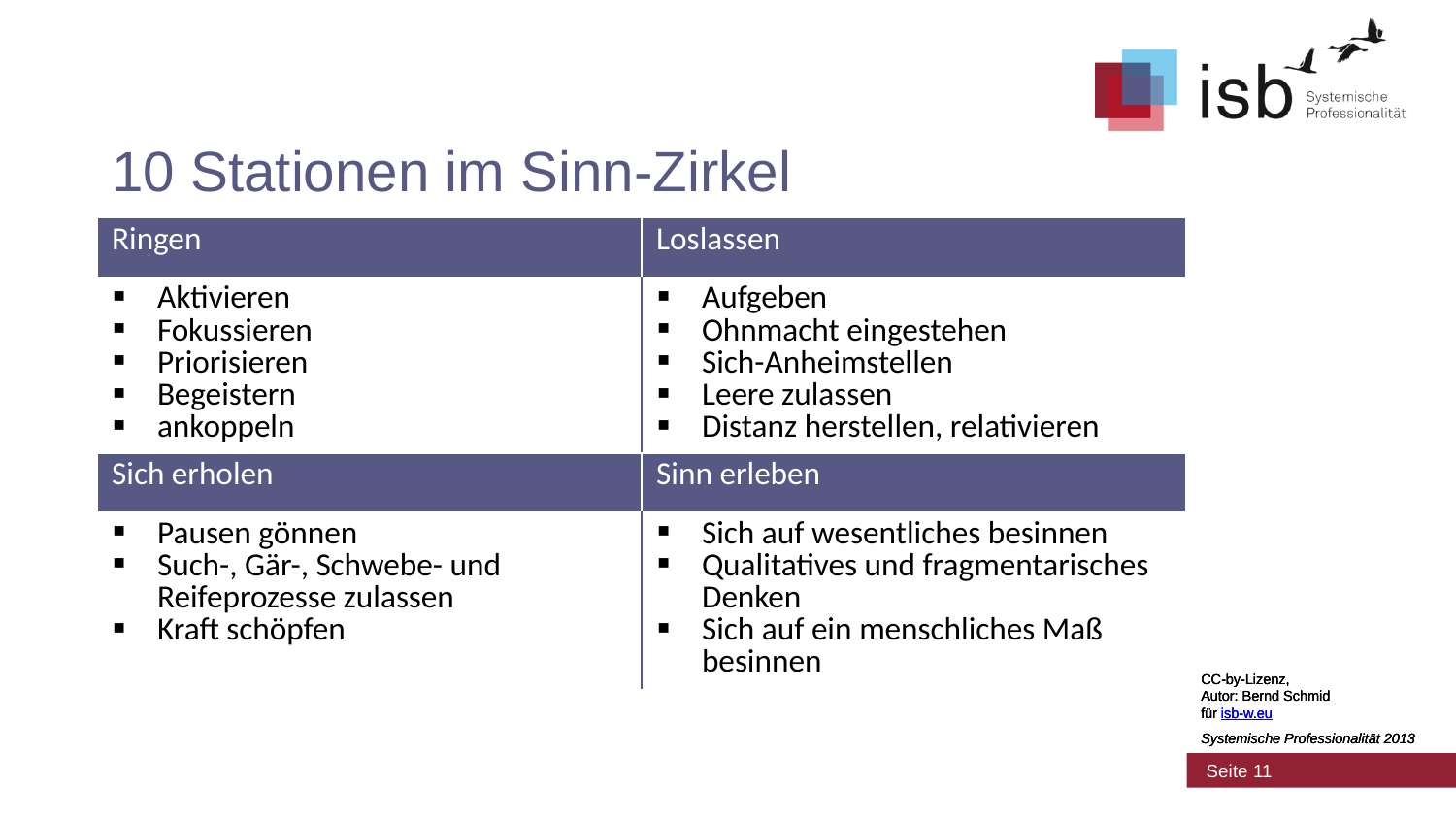

# 10 Stationen im Sinn-Zirkel
| Ringen | Loslassen |
| --- | --- |
| Aktivieren Fokussieren Priorisieren Begeistern ankoppeln | Aufgeben Ohnmacht eingestehen Sich-Anheimstellen Leere zulassen Distanz herstellen, relativieren |
| Sich erholen | Sinn erleben |
| Pausen gönnen Such-, Gär-, Schwebe- und Reifeprozesse zulassen Kraft schöpfen | Sich auf wesentliches besinnen Qualitatives und fragmentarisches Denken Sich auf ein menschliches Maß besinnen |

CC-by-Lizenz,
Autor: Bernd Schmid
für isb-w.eu
Systemische Professionalität 2013

CC-by-Lizenz,
Autor: Bernd Schmid
für isb-w.eu
Systemische Professionalität 2013
 Seite 11